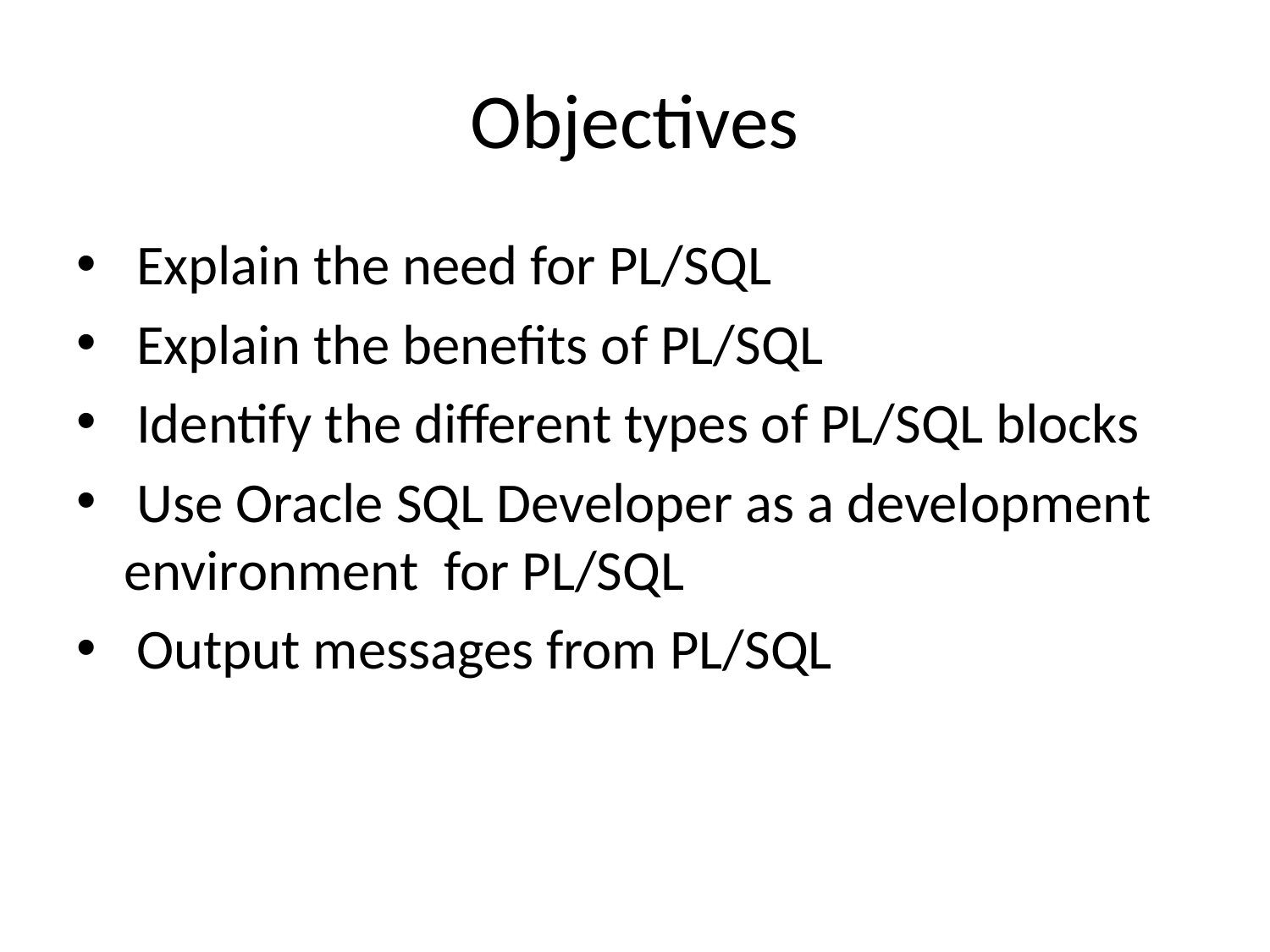

# Objectives
 Explain the need for PL/SQL
 Explain the benefits of PL/SQL
 Identify the different types of PL/SQL blocks
 Use Oracle SQL Developer as a development environment  for PL/SQL
 Output messages from PL/SQL